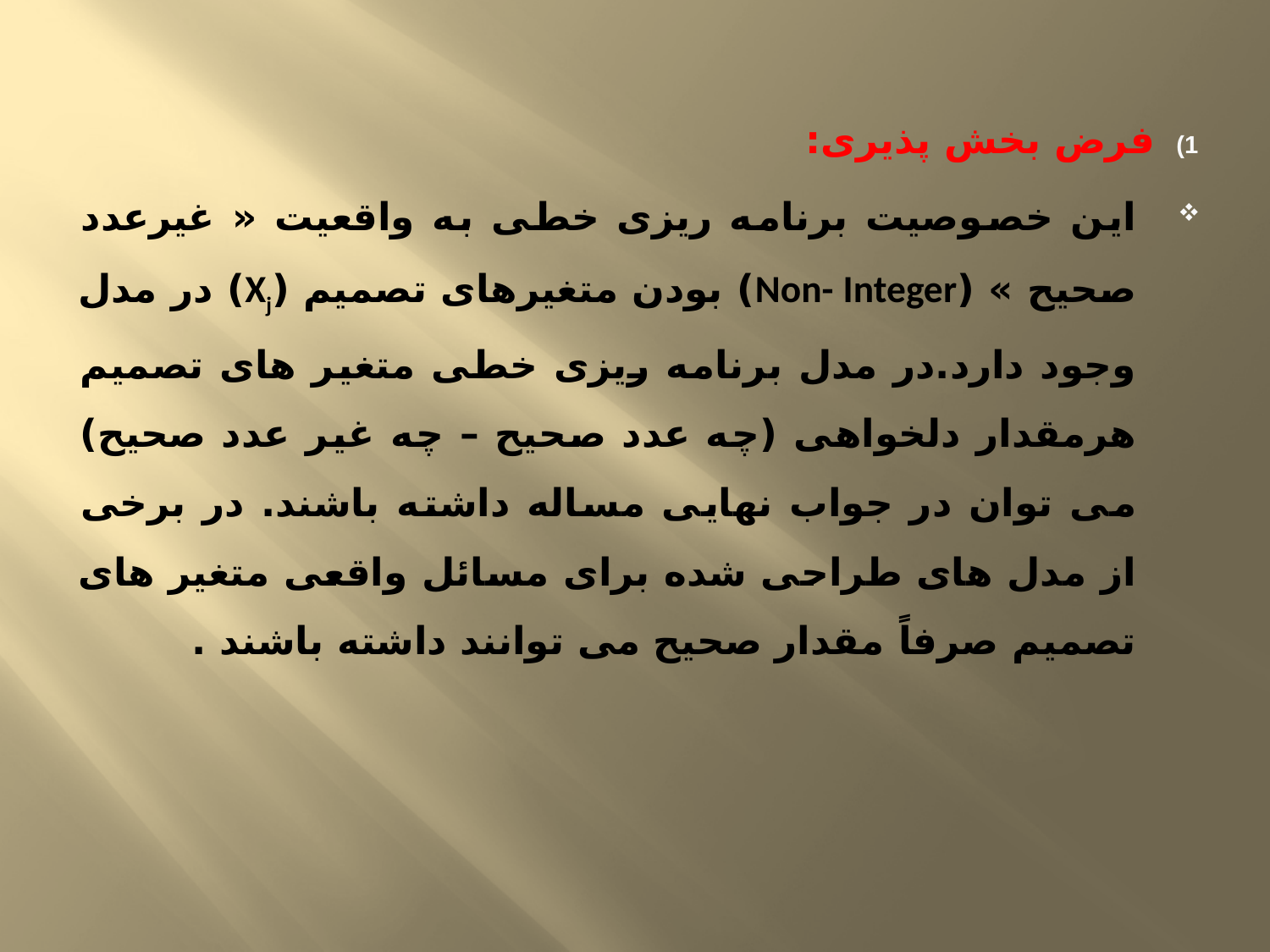

فرض بخش پذیری:
این خصوصیت برنامه ریزی خطی به واقعیت « غیرعدد صحیح » (Non- Integer) بودن متغیرهای تصمیم (Xj) در مدل وجود دارد.در مدل برنامه ریزی خطی متغیر های تصمیم هرمقدار دلخواهی (چه عدد صحیح – چه غیر عدد صحیح) می توان در جواب نهایی مساله داشته باشند. در برخی از مدل های طراحی شده برای مسائل واقعی متغیر های تصمیم صرفاً مقدار صحیح می توانند داشته باشند .